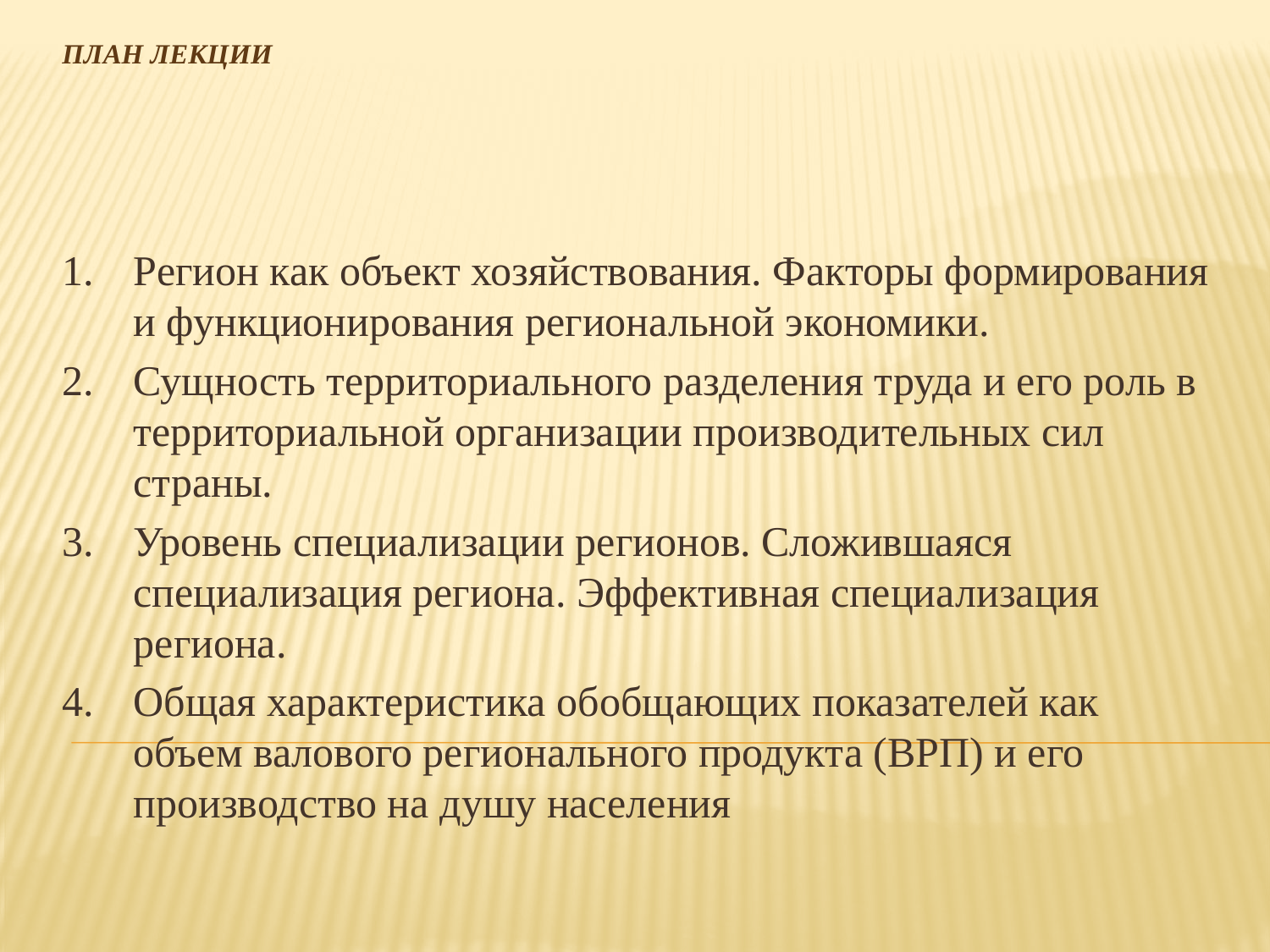

# План лекции
Регион как объект хозяйствования. Факторы формирования и функционирования региональной экономики.
Сущность территориального разделения труда и его роль в территориальной организации производительных сил страны.
Уровень специализации регионов. Сложившаяся специализация региона. Эффективная специализация региона.
Общая характеристика обобщающих показателей как объем валового регионального продукта (ВРП) и его производство на душу населения